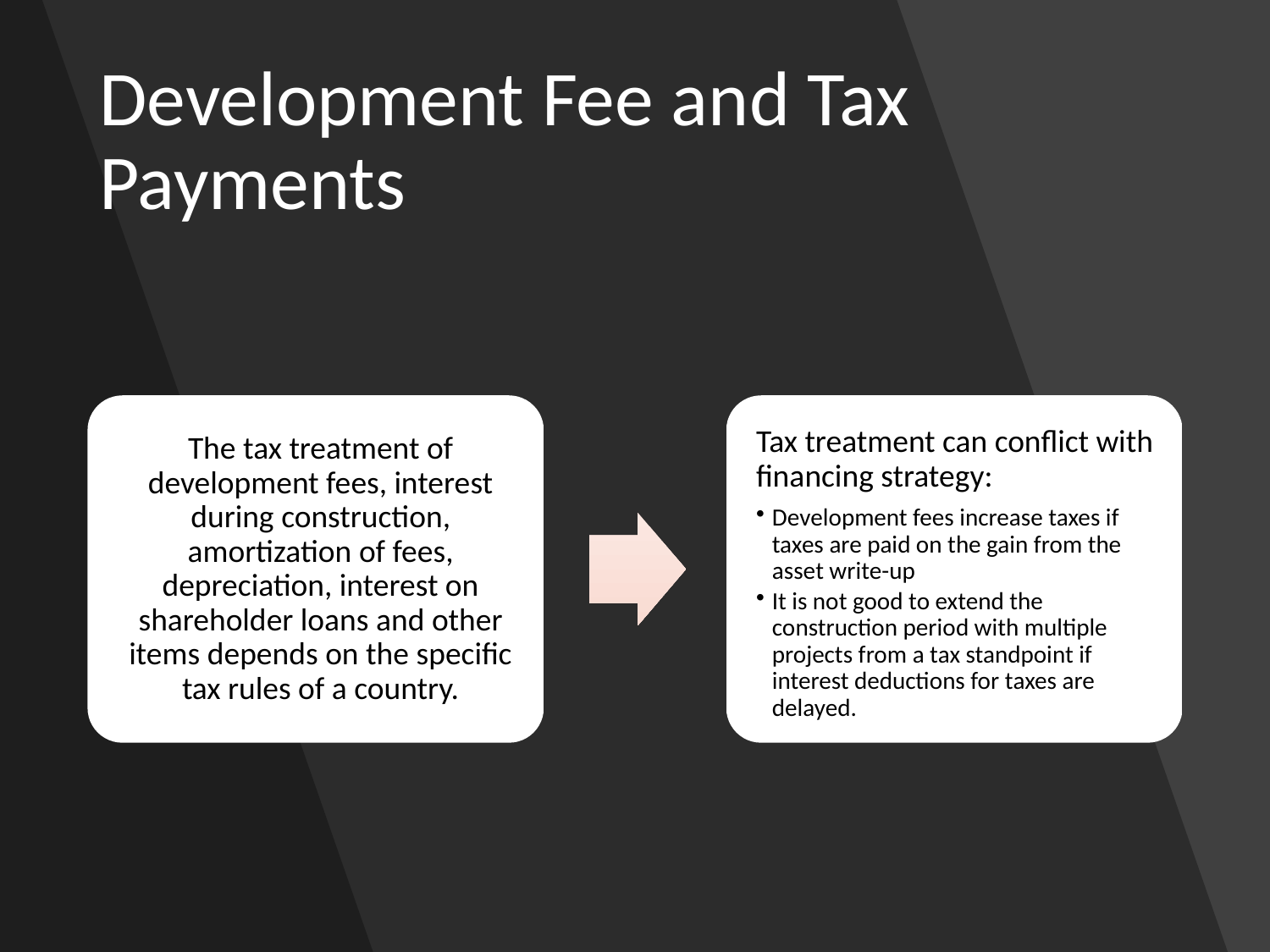

# Development Fee and Tax Payments
The tax treatment of development fees, interest during construction, amortization of fees, depreciation, interest on shareholder loans and other items depends on the specific tax rules of a country.

Tax treatment can conflict with financing strategy:
Development fees increase taxes if taxes are paid on the gain from the asset write-up
It is not good to extend the construction period with multiple projects from a tax standpoint if interest deductions for taxes are delayed.